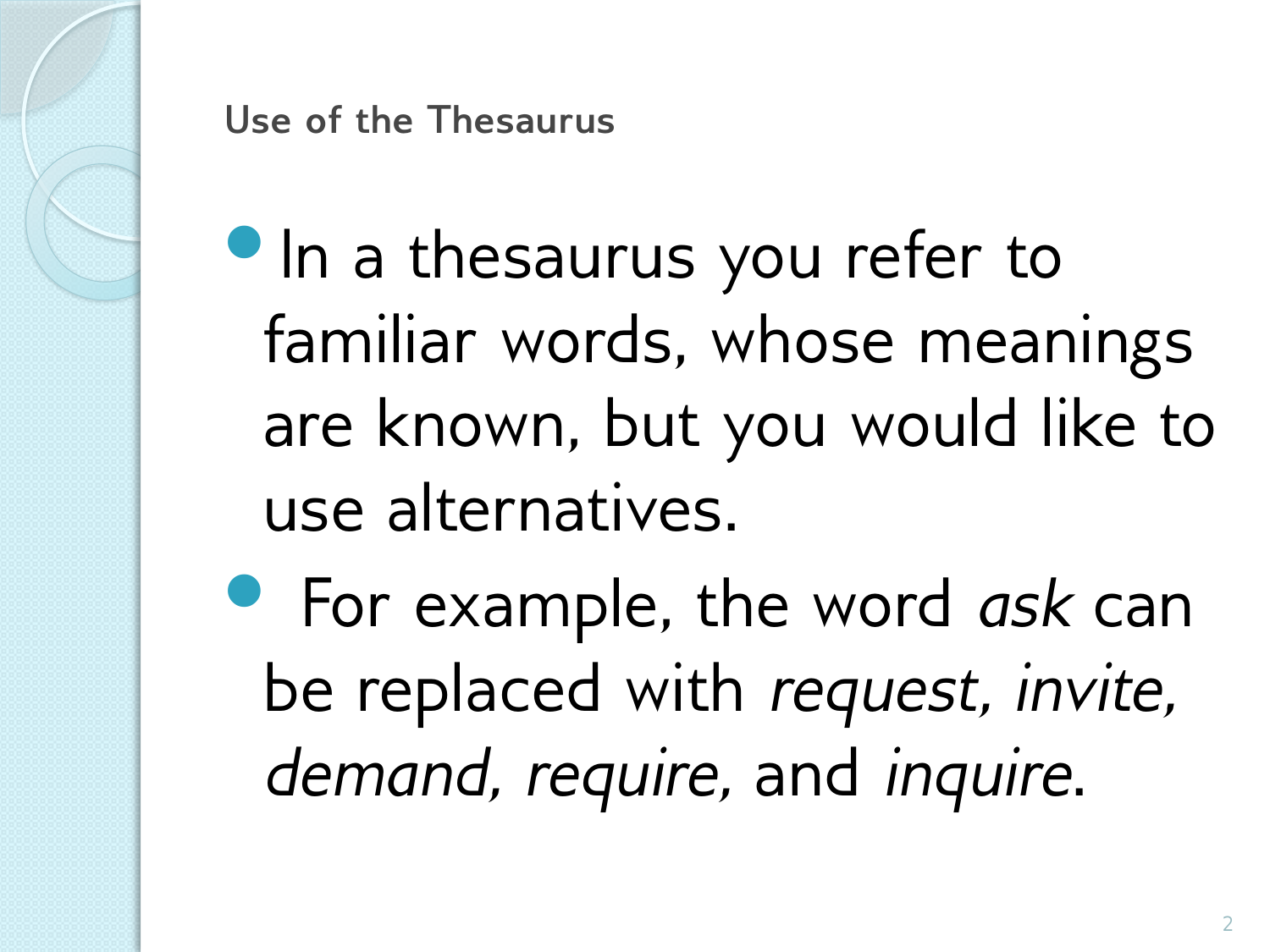

# Use of the Thesaurus
In a thesaurus you refer to familiar words, whose meanings are known, but you would like to use alternatives.
 For example, the word ask can be replaced with request, invite, demand, require, and inquire.
2